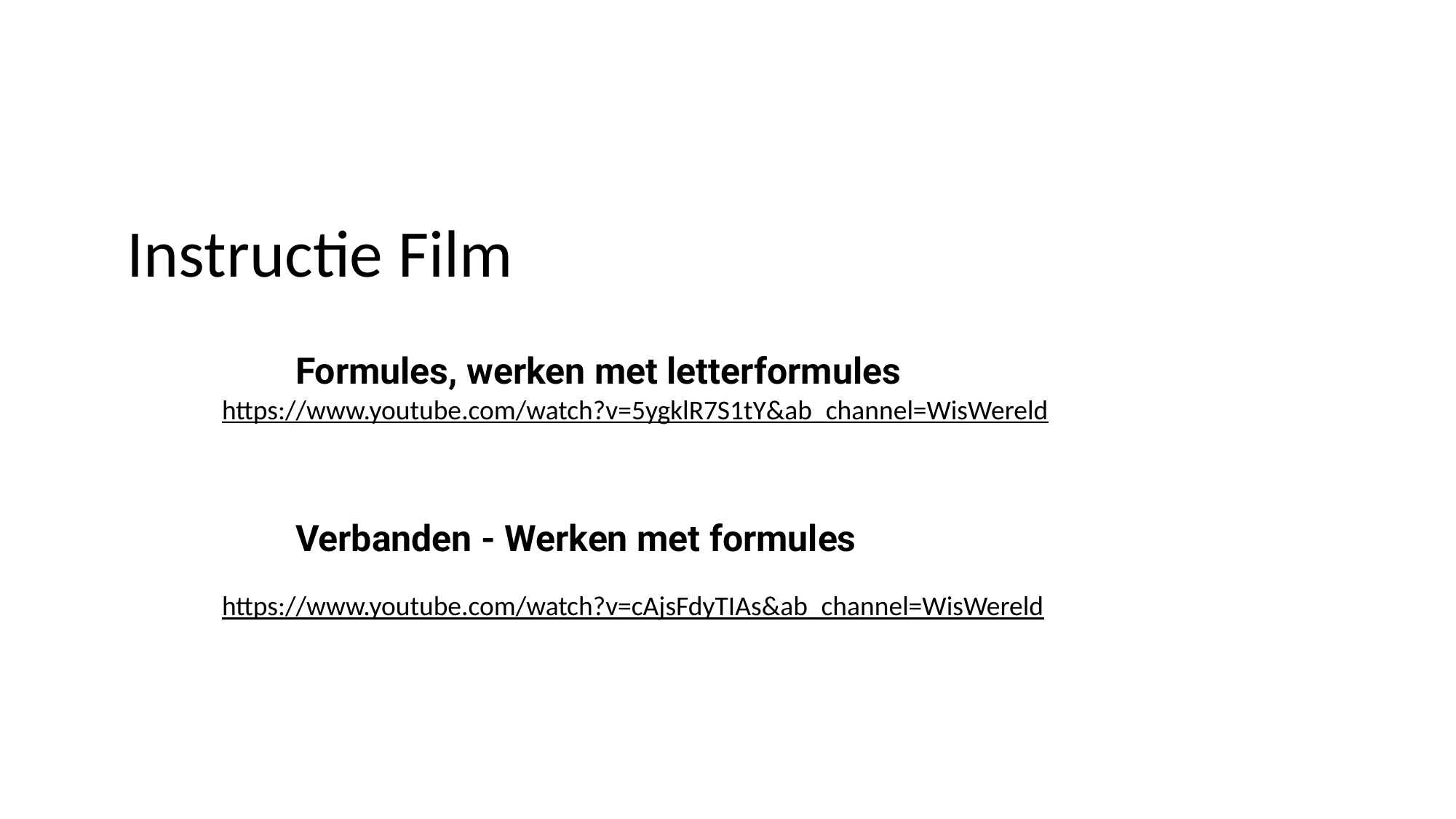

Instructie Film
Formules, werken met letterformules
https://www.youtube.com/watch?v=5ygklR7S1tY&ab_channel=WisWereld
Verbanden - Werken met formules
https://www.youtube.com/watch?v=cAjsFdyTIAs&ab_channel=WisWereld